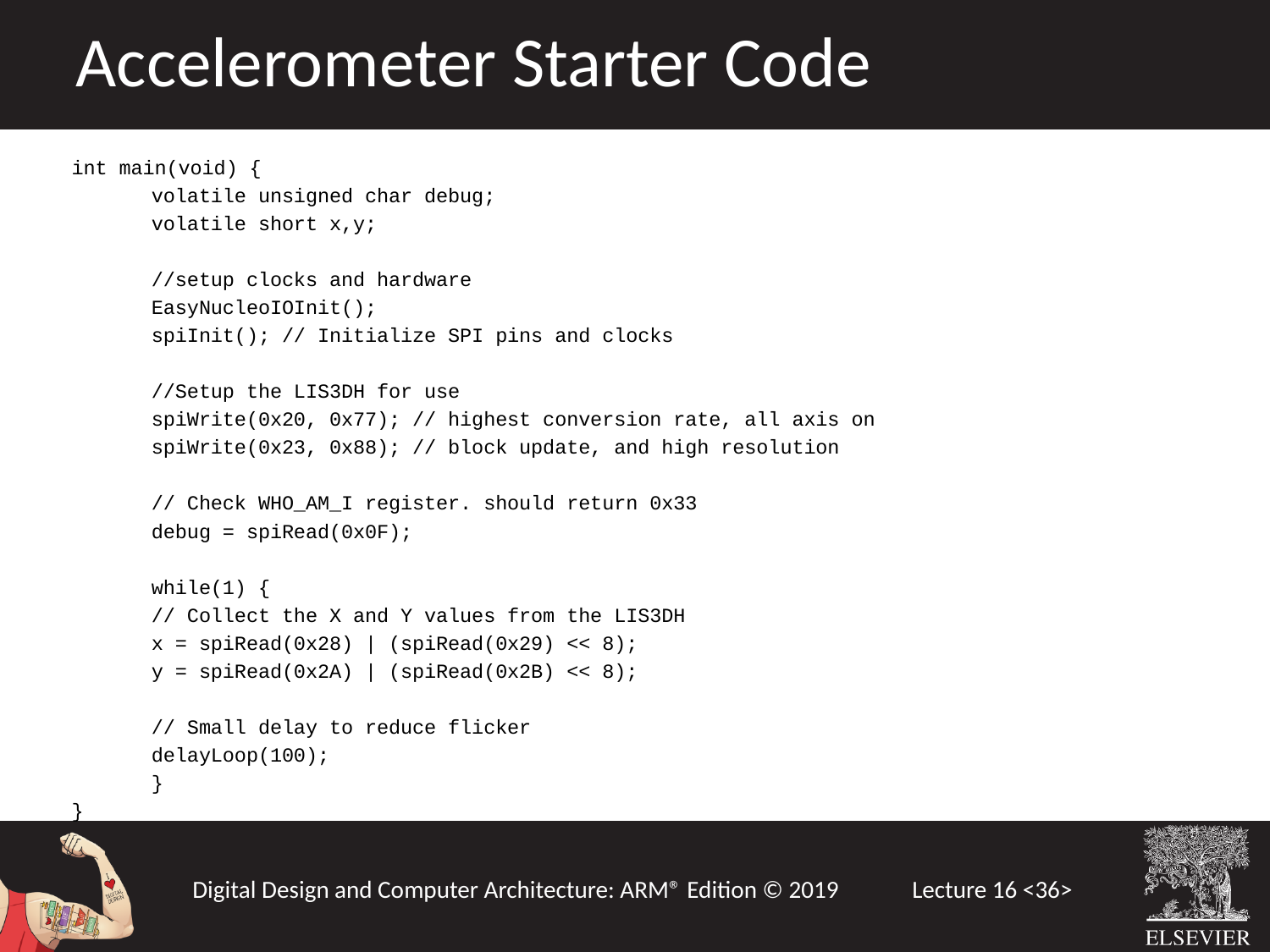

Accelerometer Starter Code
int main(void) {
	volatile unsigned char debug;
	volatile short x,y;

	//setup clocks and hardware
	EasyNucleoIOInit();
	spiInit(); // Initialize SPI pins and clocks

	//Setup the LIS3DH for use
	spiWrite(0x20, 0x77); // highest conversion rate, all axis on
	spiWrite(0x23, 0x88); // block update, and high resolution

	// Check WHO_AM_I register. should return 0x33
	debug = spiRead(0x0F);

	while(1) {
		// Collect the X and Y values from the LIS3DH
		x = spiRead(0x28) | (spiRead(0x29) << 8);
		y = spiRead(0x2A) | (spiRead(0x2B) << 8);

		// Small delay to reduce flicker
		delayLoop(100);
	}
}